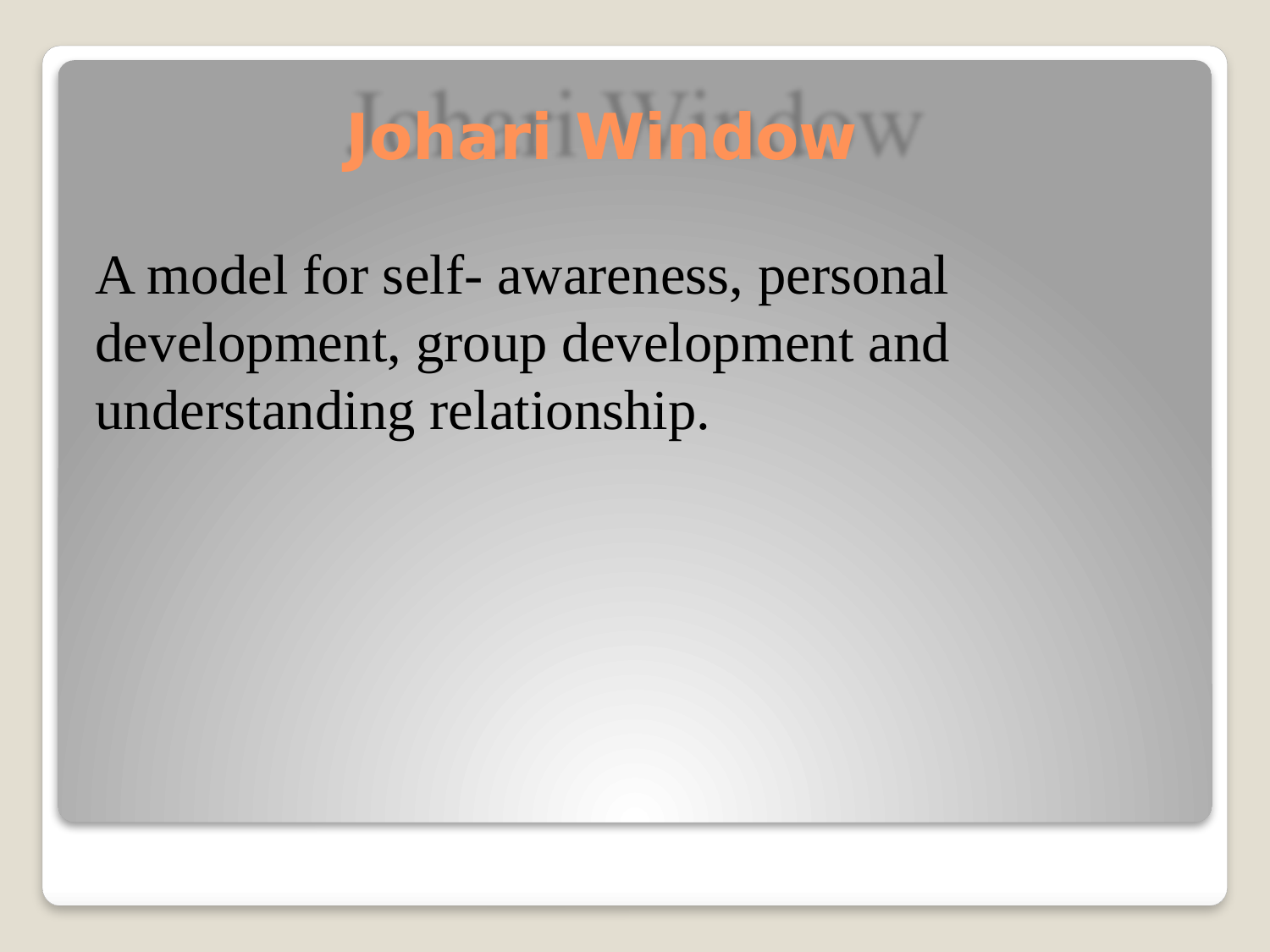

# Johari Window
A model for self- awareness, personal development, group development and understanding relationship.